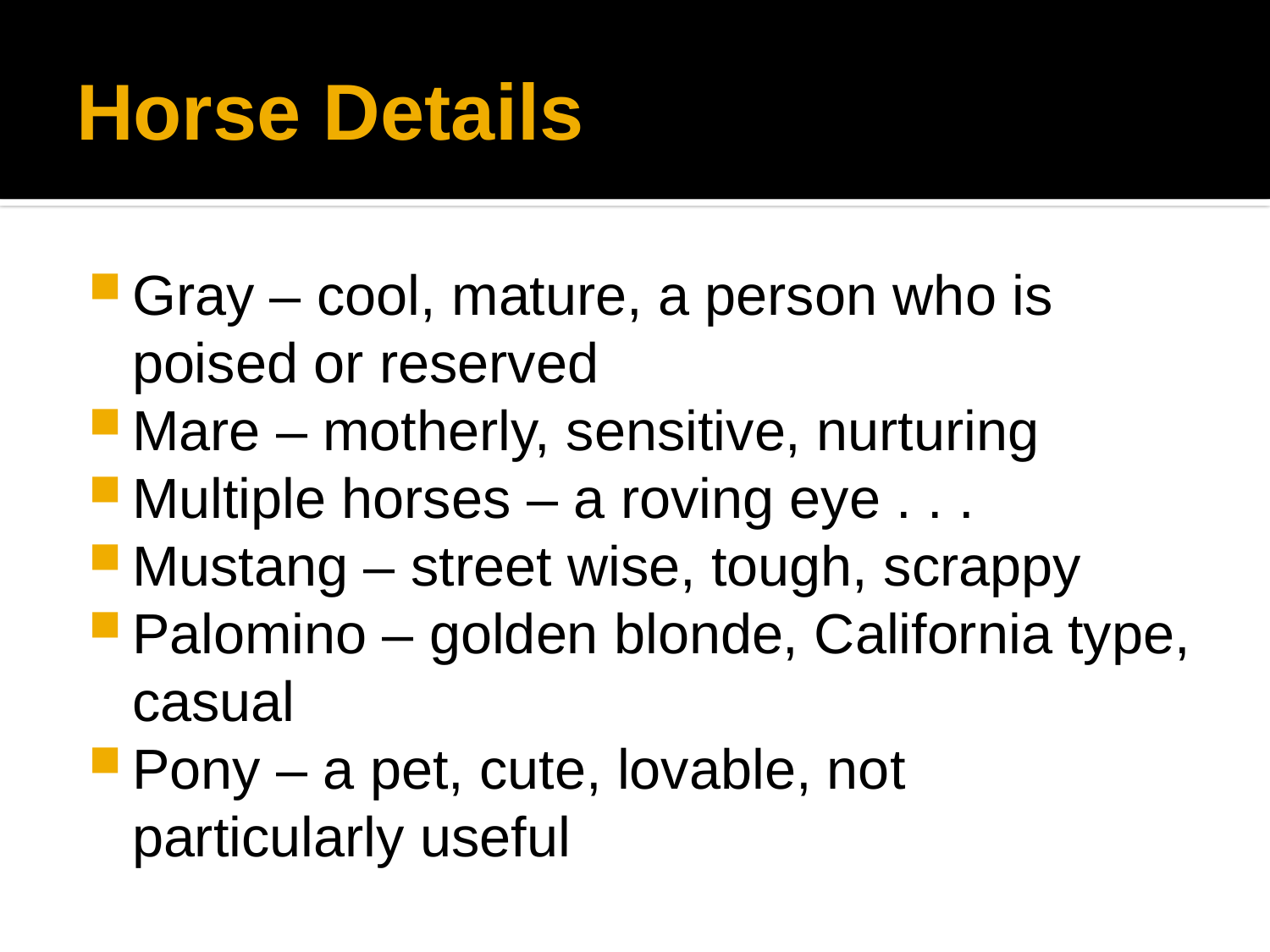

# Horse Details
Gray – cool, mature, a person who is poised or reserved
Mare – motherly, sensitive, nurturing
Multiple horses – a roving eye . . .
Mustang – street wise, tough, scrappy
Palomino – golden blonde, California type, casual
Pony – a pet, cute, lovable, not particularly useful